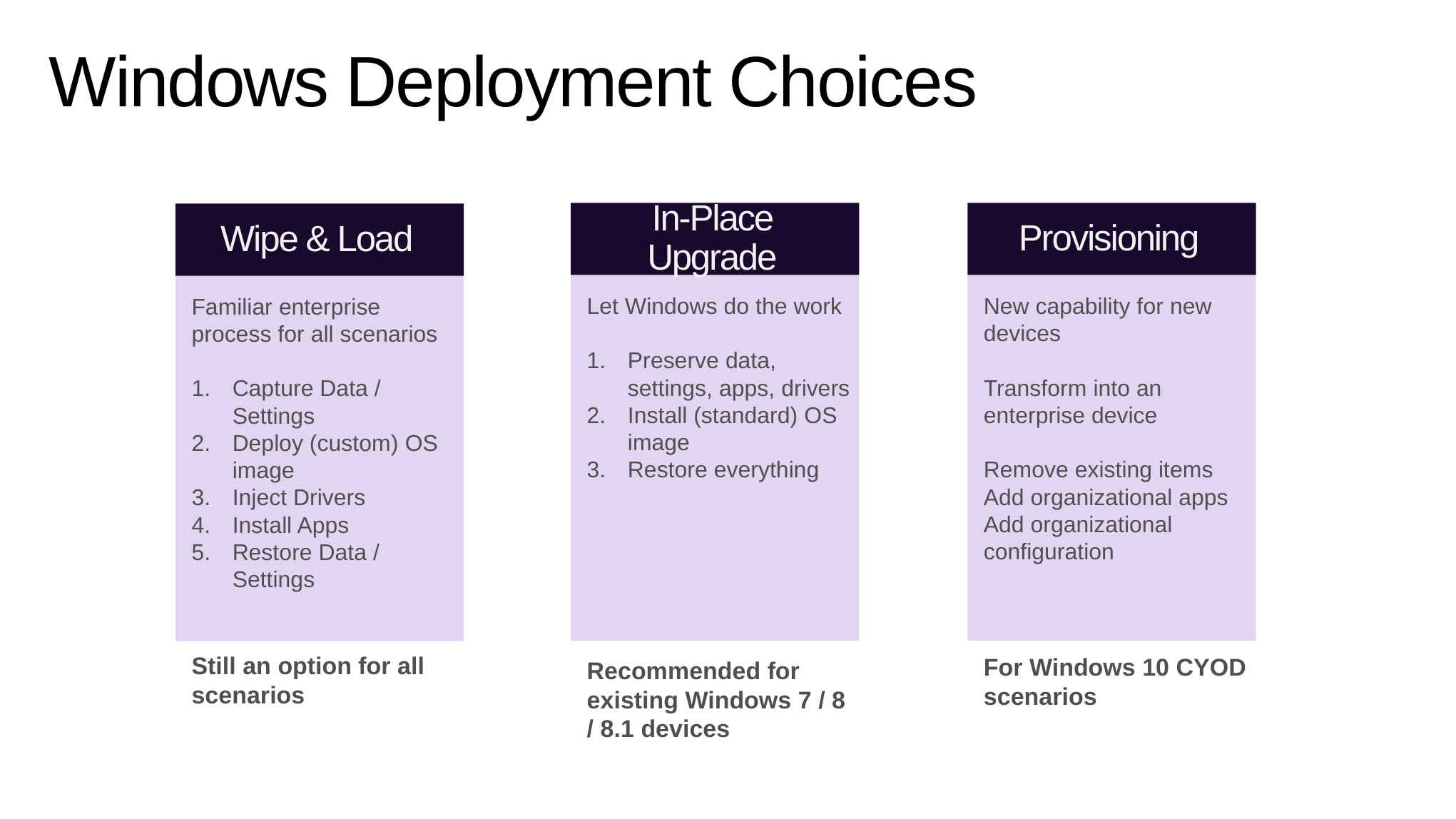

# Windows Deployment Choices
In-Place Upgrade
Provisioning
Wipe & Load
Let Windows do the work

Preserve data, settings, apps, drivers
Install (standard) OS image
Restore everything

Recommended for existing Windows 7 / 8 / 8.1 devices
New capability for new devices

Transform into an enterprise device

Remove existing items
Add organizational apps
Add organizational configuration

For Windows 10 CYOD scenarios
Familiar enterprise process for all scenarios

Capture Data / Settings
Deploy (custom) OS image
Inject Drivers
Install Apps
Restore Data / Settings

Still an option for all scenarios